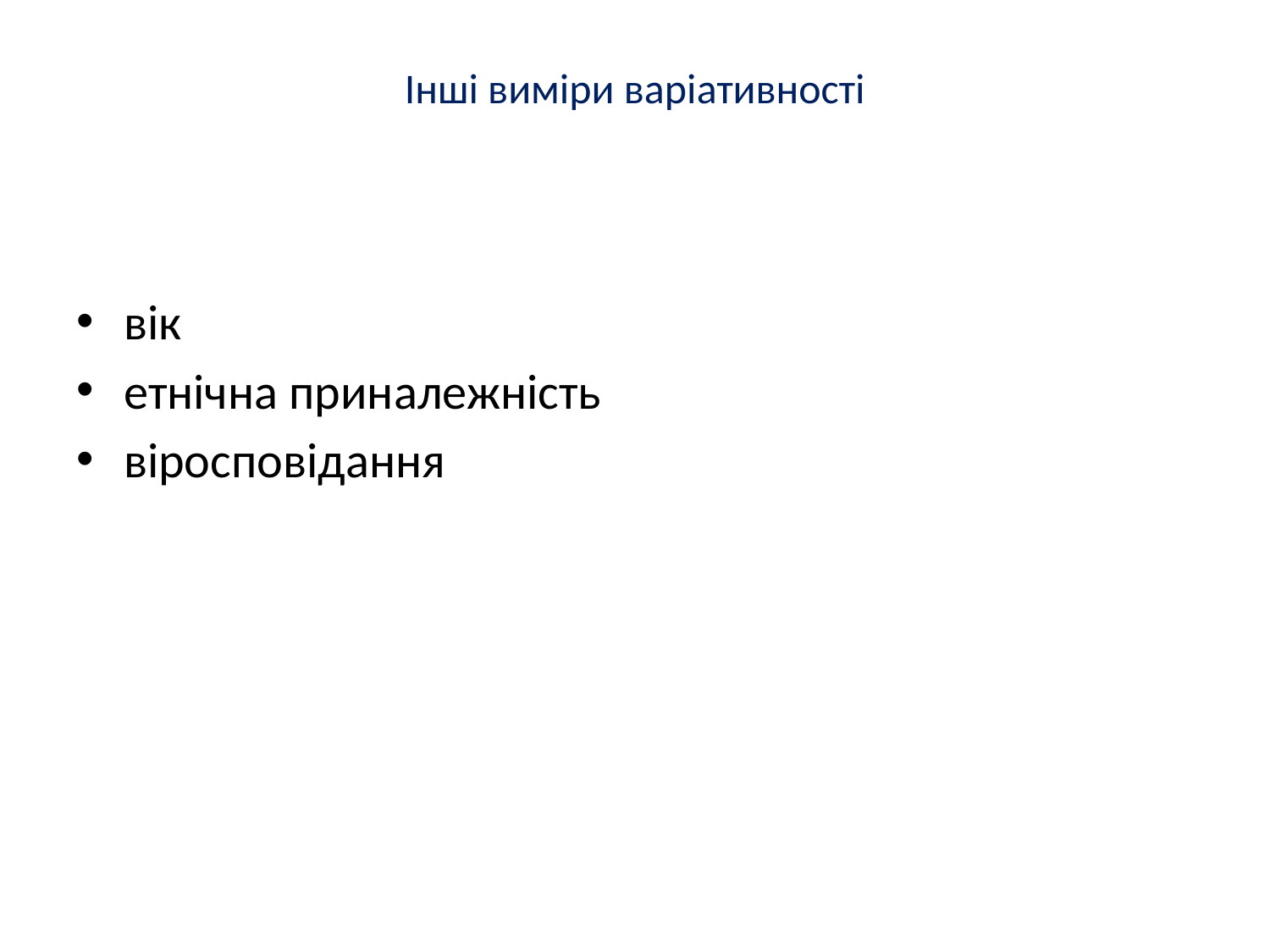

# Інші виміри варіативності

вік
етнічна приналежність
віросповідання